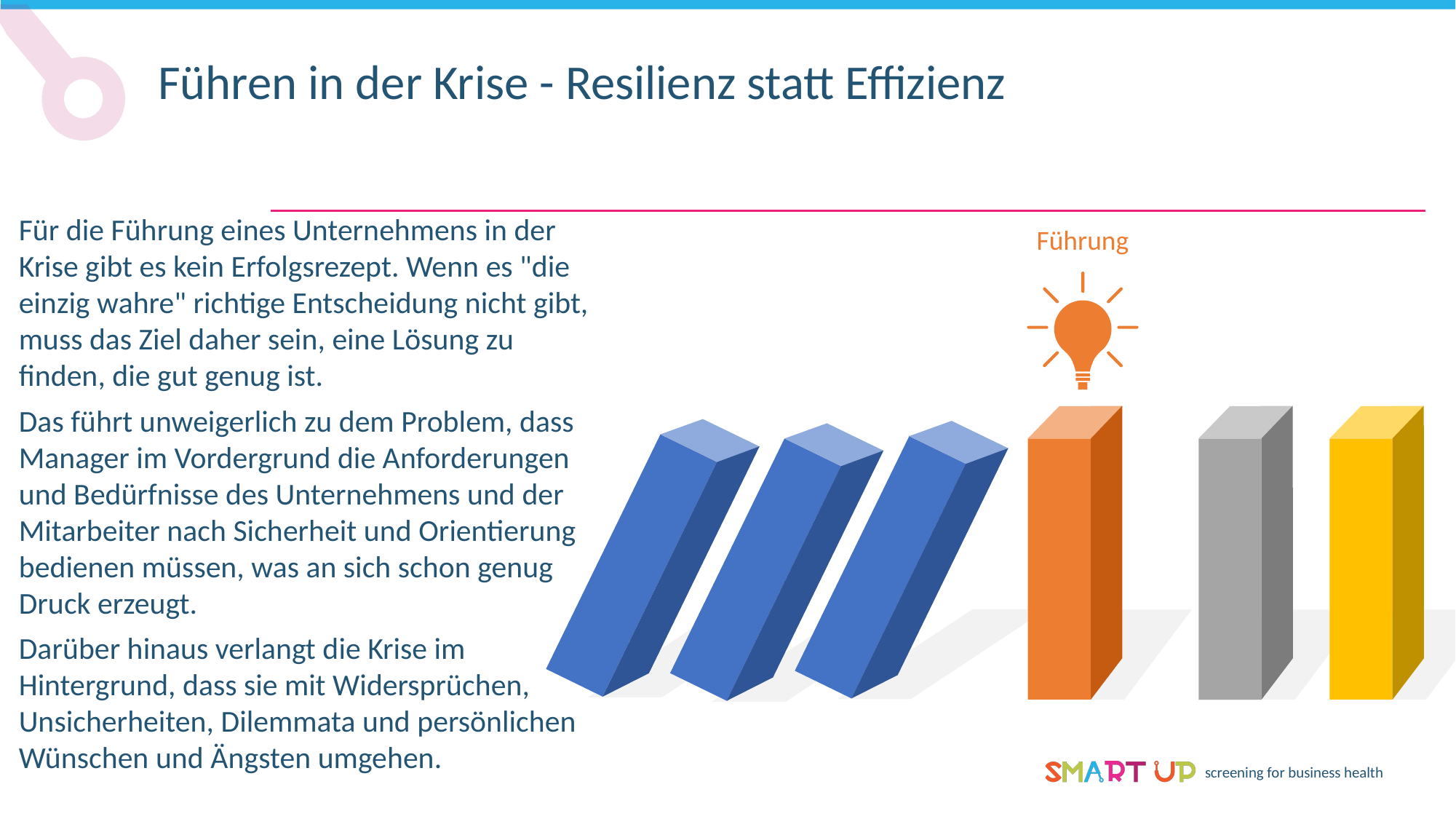

Führen in der Krise - Resilienz statt Effizienz
Für die Führung eines Unternehmens in der Krise gibt es kein Erfolgsrezept. Wenn es "die einzig wahre" richtige Entscheidung nicht gibt, muss das Ziel daher sein, eine Lösung zu finden, die gut genug ist.
Das führt unweigerlich zu dem Problem, dass Manager im Vordergrund die Anforderungen und Bedürfnisse des Unternehmens und der Mitarbeiter nach Sicherheit und Orientierung bedienen müssen, was an sich schon genug Druck erzeugt.
Darüber hinaus verlangt die Krise im Hintergrund, dass sie mit Widersprüchen, Unsicherheiten, Dilemmata und persönlichen Wünschen und Ängsten umgehen.
Führung